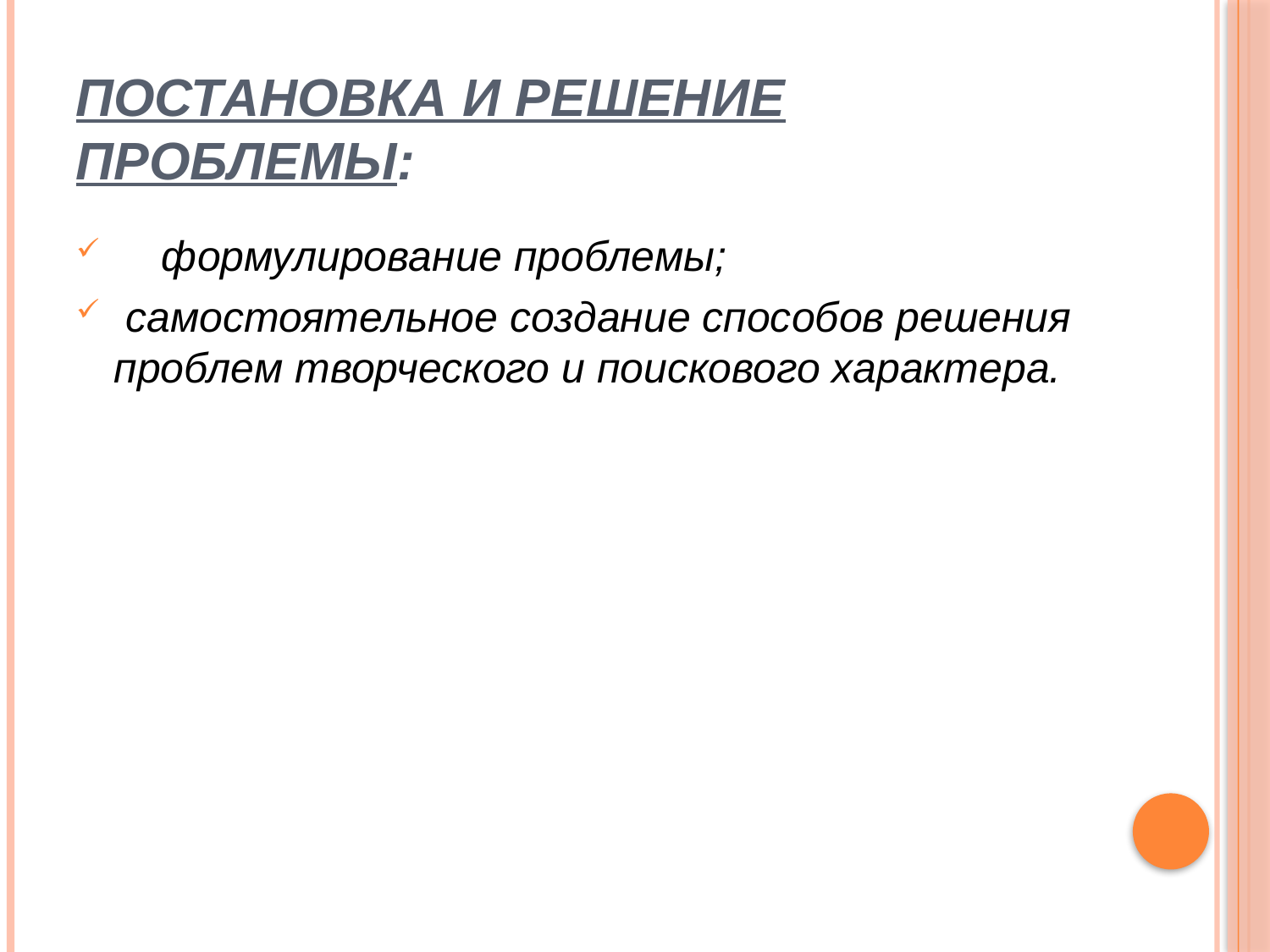

# Постановка и решение проблемы:
    формулирование проблемы;
 самостоятельное создание способов решения проблем творческого и поискового характера.